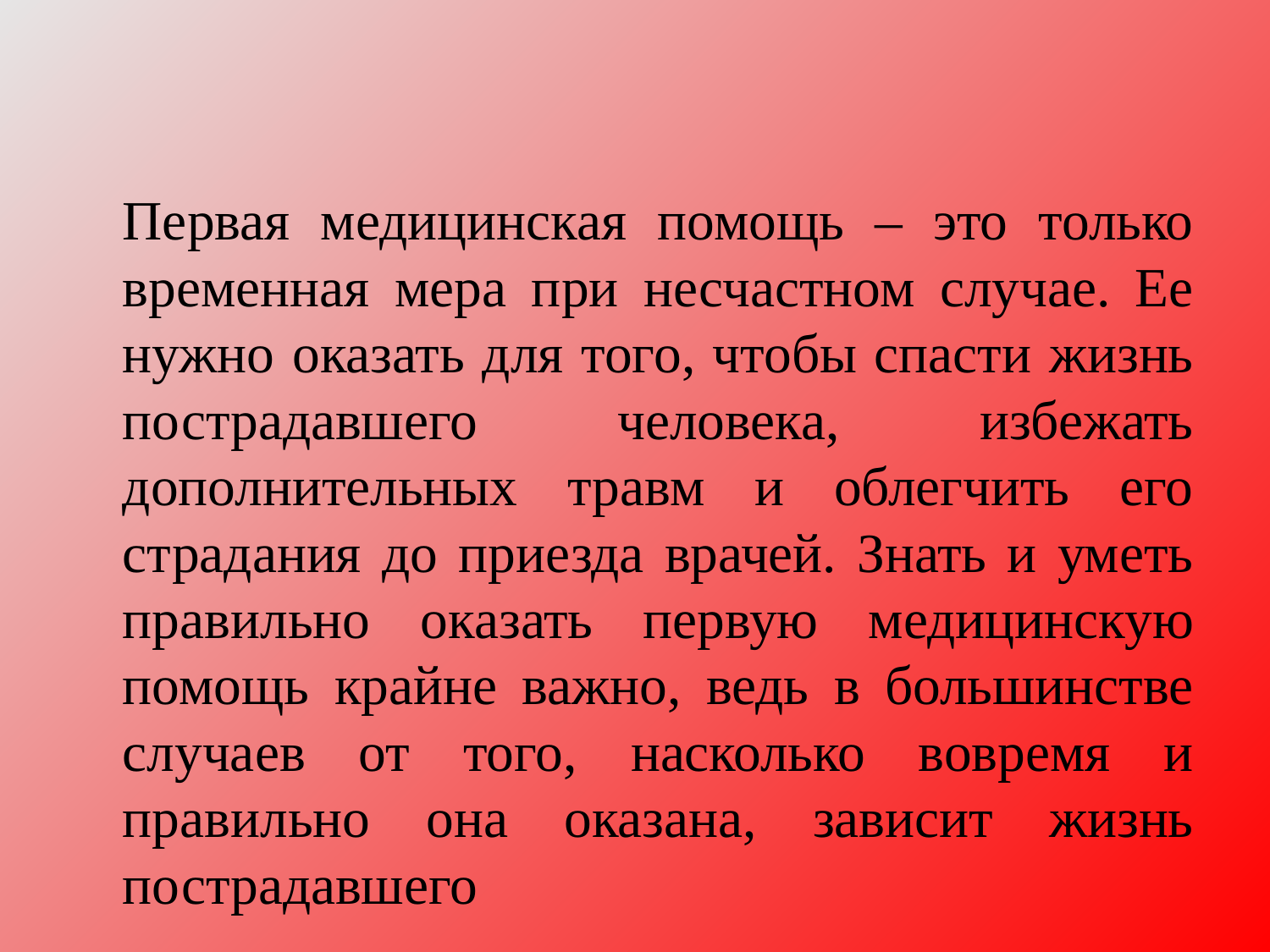

Первая медицинская помощь – это только временная мера при несчастном случае. Ее нужно оказать для того, чтобы спасти жизнь пострадавшего человека, избежать дополнительных травм и облегчить его страдания до приезда врачей. Знать и уметь правильно оказать первую медицинскую помощь крайне важно, ведь в большинстве случаев от того, насколько вовремя и правильно она оказана, зависит жизнь пострадавшего